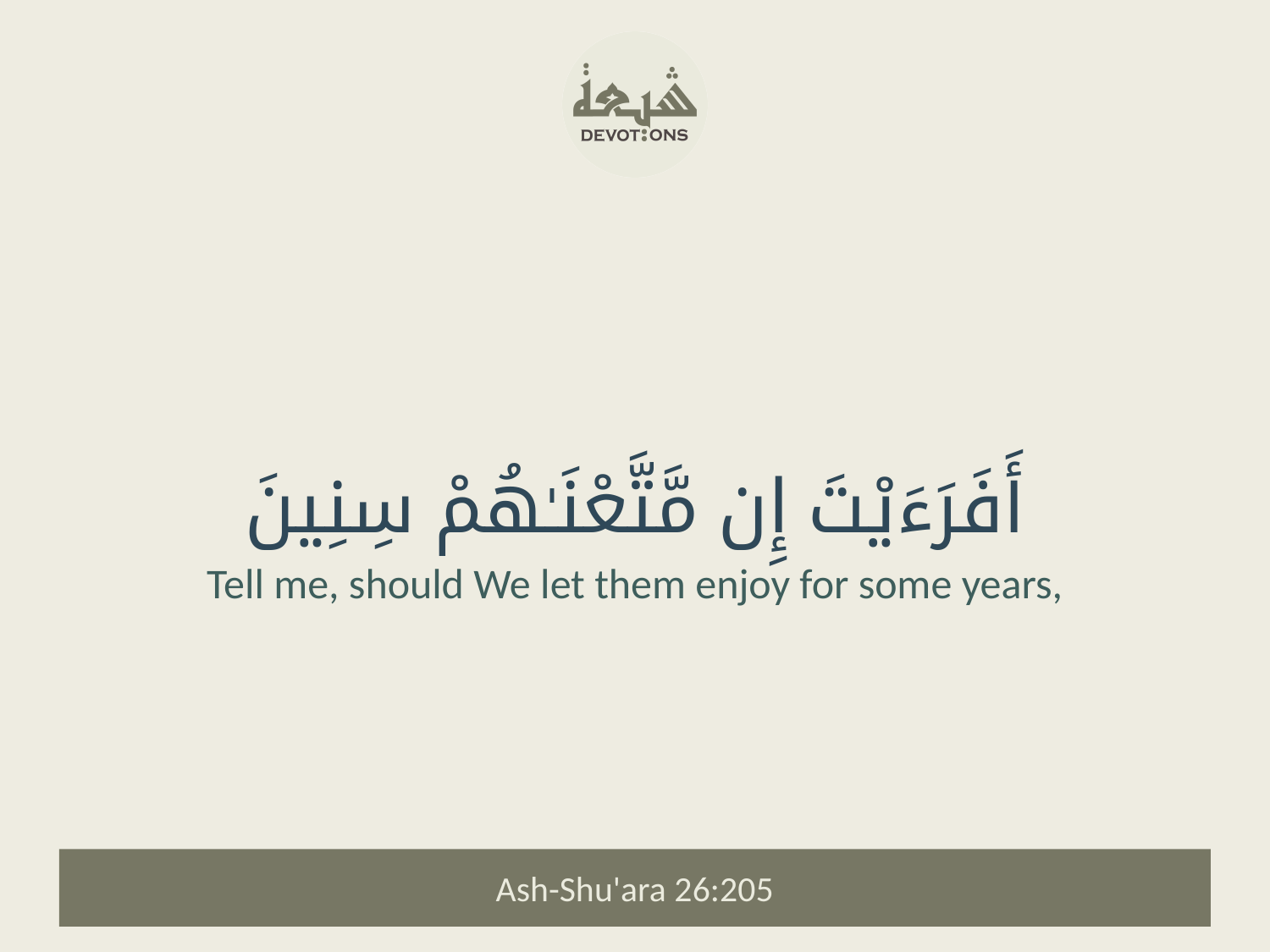

أَفَرَءَيْتَ إِن مَّتَّعْنَـٰهُمْ سِنِينَ
Tell me, should We let them enjoy for some years,
Ash-Shu'ara 26:205